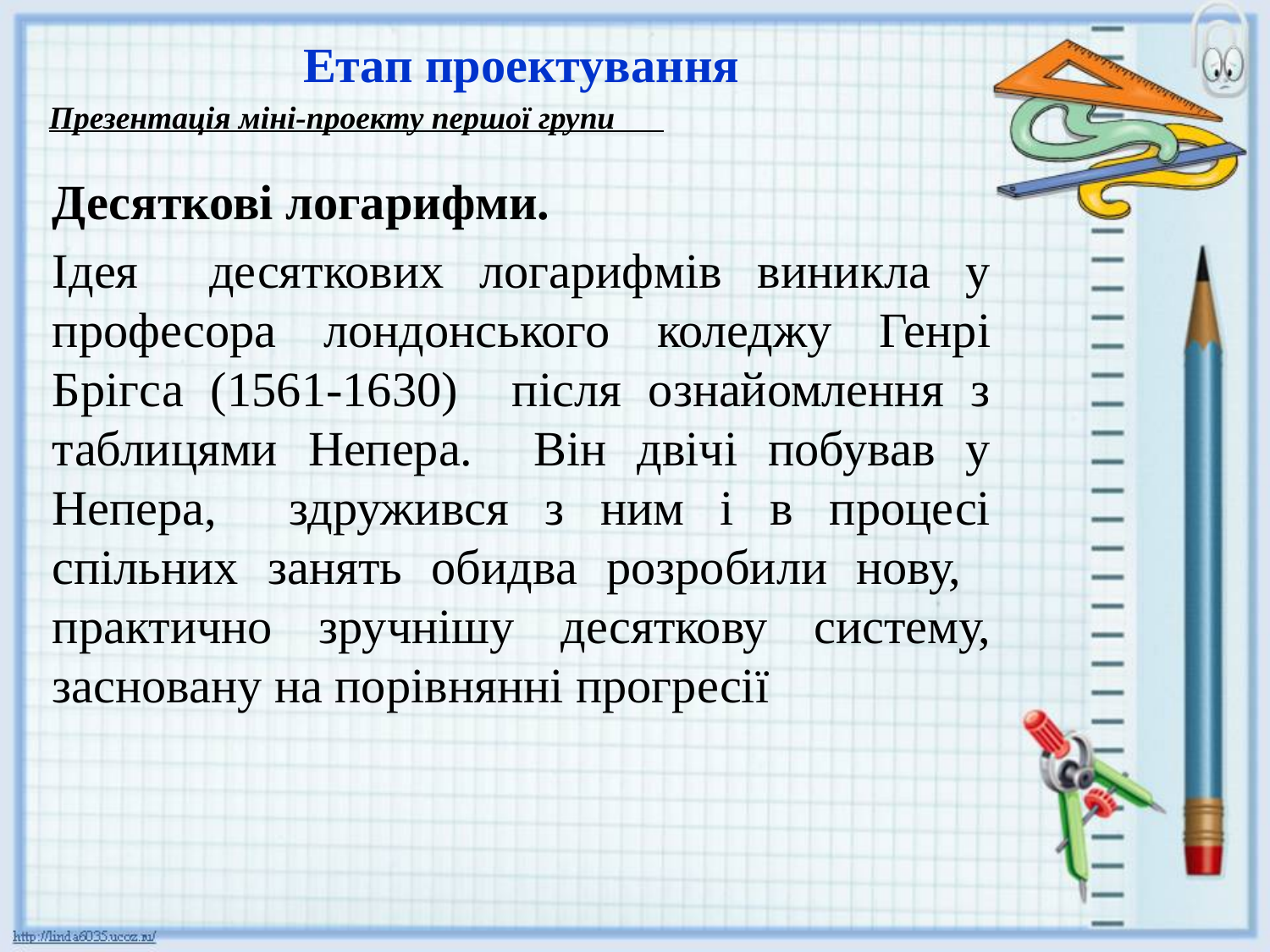

Етап проектування

Презентація міні-проекту першої групи
Десяткові логарифми.
Ідея  десяткових логарифмів виникла у професора лондонського коледжу Генрі Брігса (1561-1630)  після ознайомлення з таблицями Непера.  Він двічі побував у Непера,  здружився з ним і в процесі спільних занять обидва розробили нову,  практично зручнішу десяткову систему, засновану на порівнянні прогресії